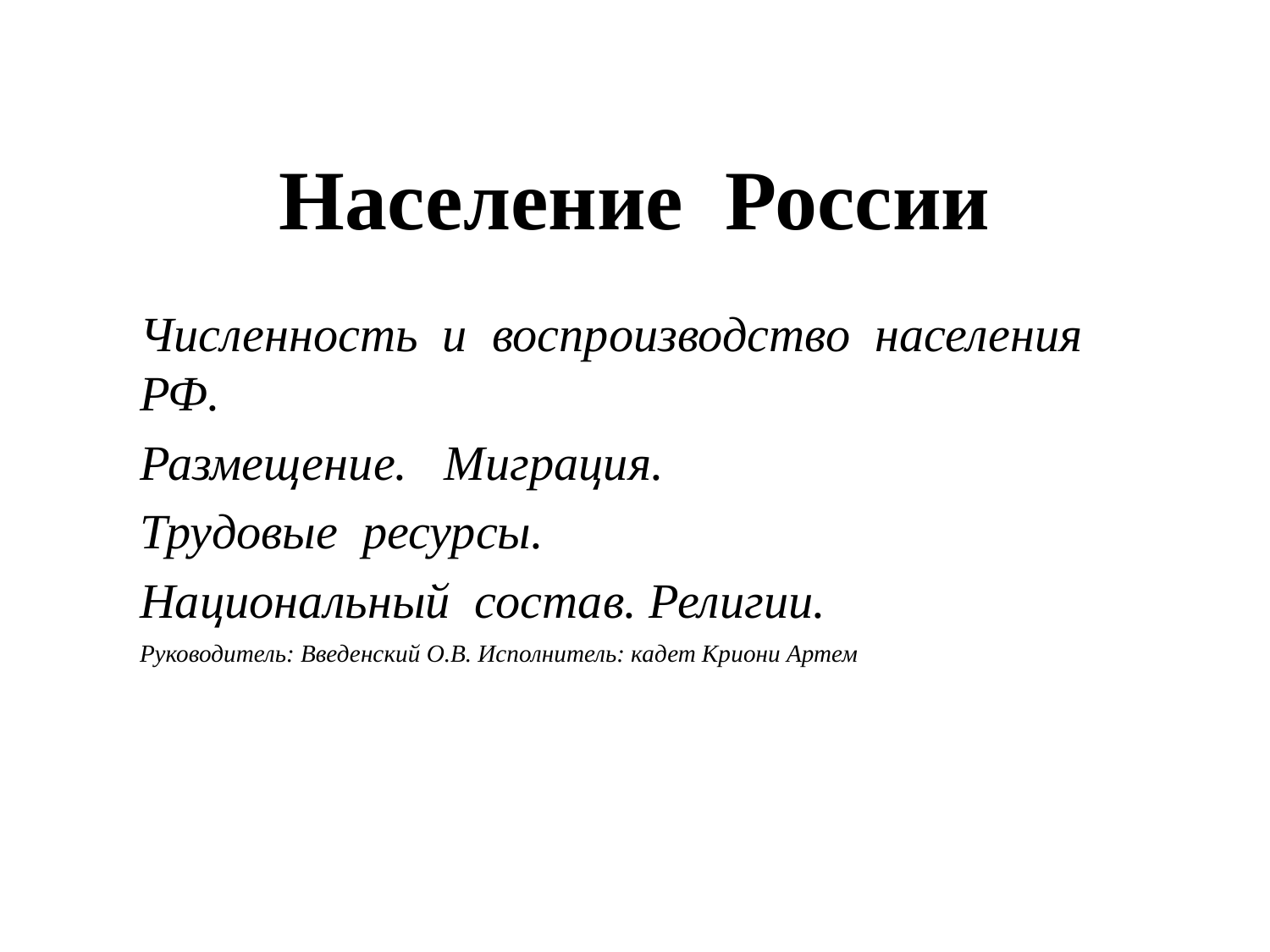

# Население  России
Численность  и  воспроизводство  населения  РФ.
Размещение.   Миграция.
Трудовые  ресурсы.
Национальный  состав. Религии.
Руководитель: Введенский О.В. Исполнитель: кадет Криони Артем